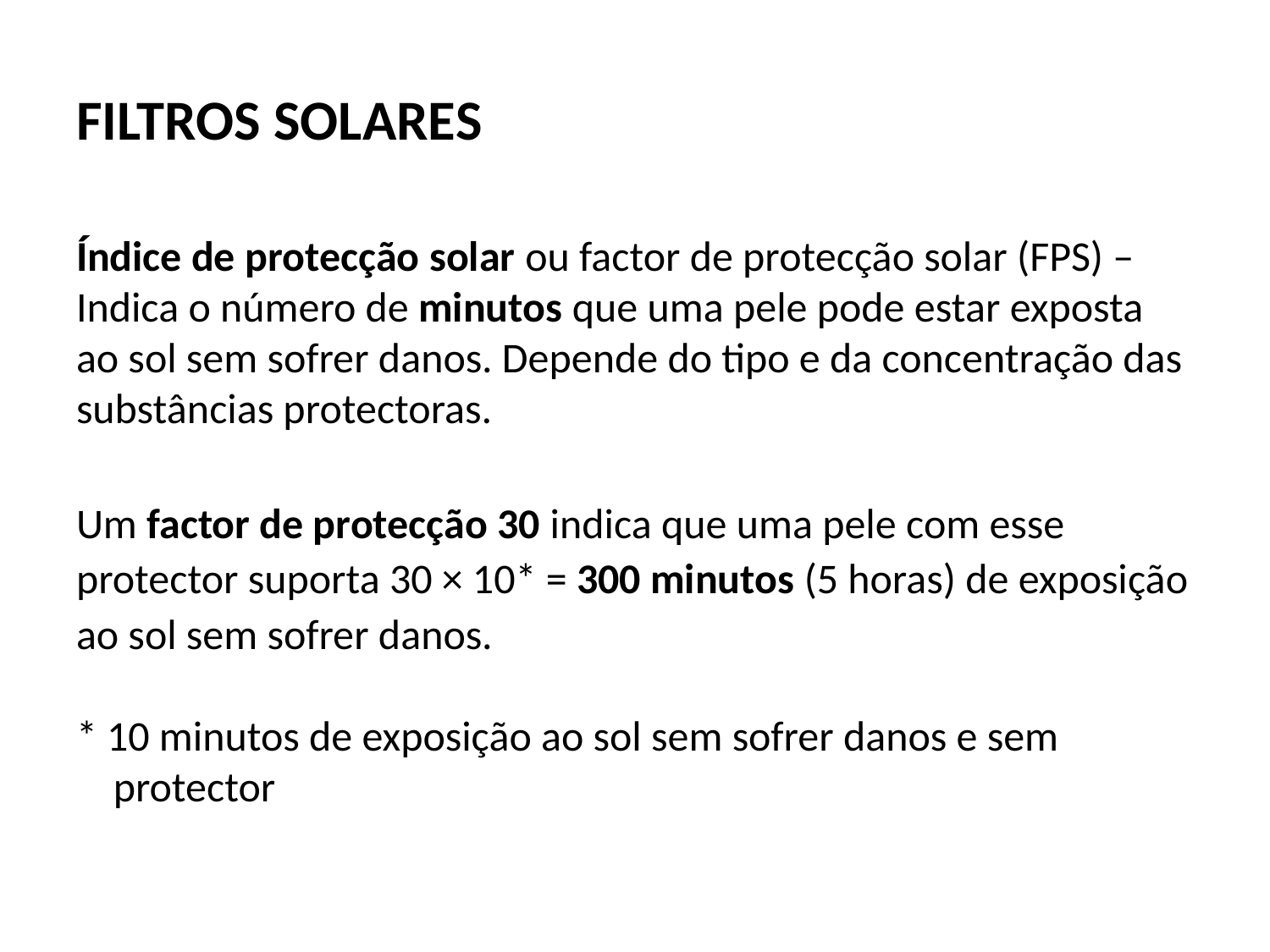

# FILTROS SOLARES
Índice de protecção solar ou factor de protecção solar (FPS) – Indica o número de minutos que uma pele pode estar exposta ao sol sem sofrer danos. Depende do tipo e da concentração das substâncias protectoras.

Um factor de protecção 30 indica que uma pele com esse protector suporta 30 × 10* = 300 minutos (5 horas) de exposição ao sol sem sofrer danos.

* 10 minutos de exposição ao sol sem sofrer danos e sem protector